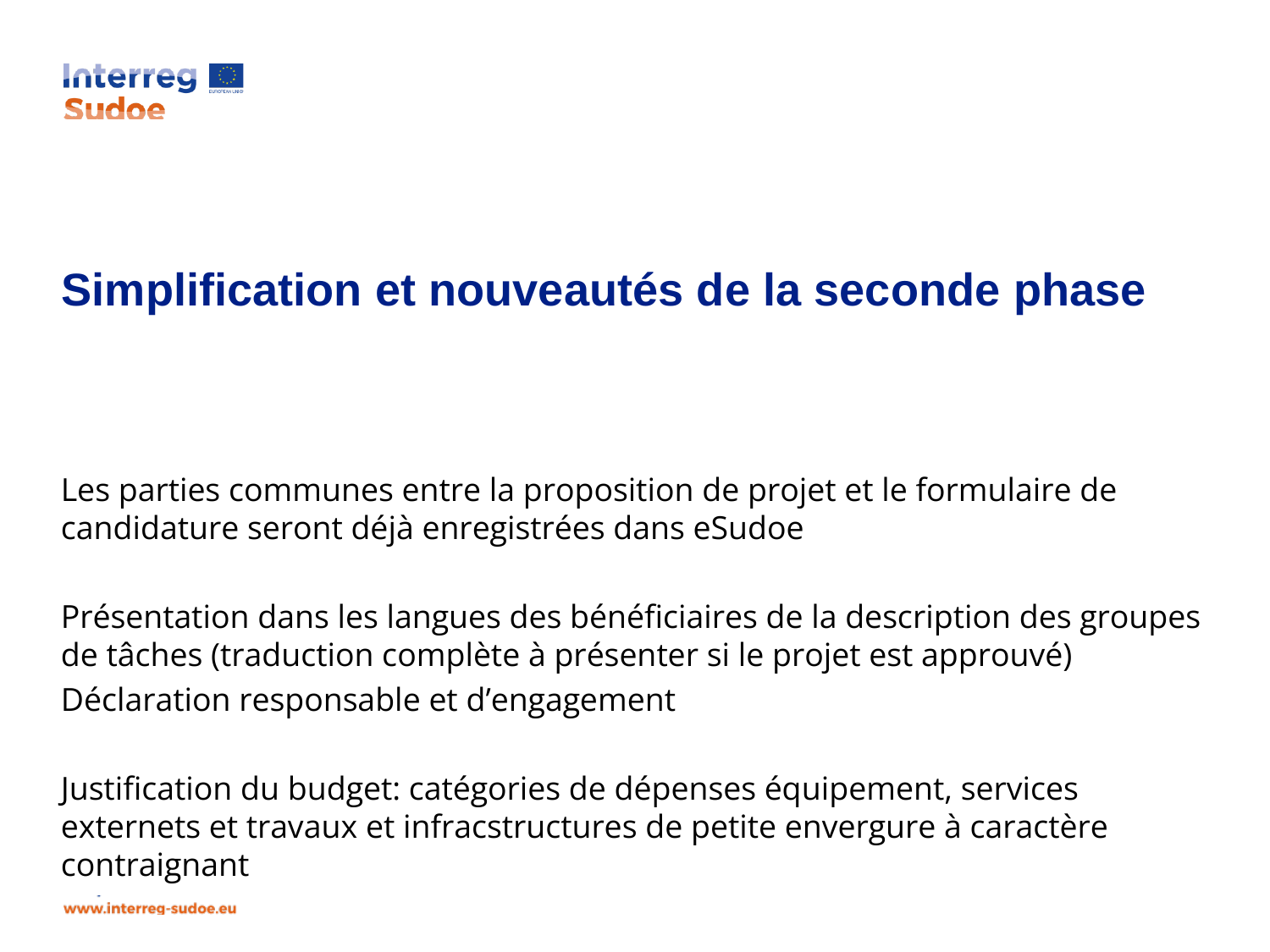

Les parties communes entre la proposition de projet et le formulaire de candidature seront déjà enregistrées dans eSudoe

Présentation dans les langues des bénéficiaires de la description des groupes de tâches (traduction complète à présenter si le projet est approuvé)
Déclaration responsable et d’engagement

Justification du budget: catégories de dépenses équipement, services externets et travaux et infracstructures de petite envergure à caractère contraignant
# Simplification et nouveautés de la seconde phase